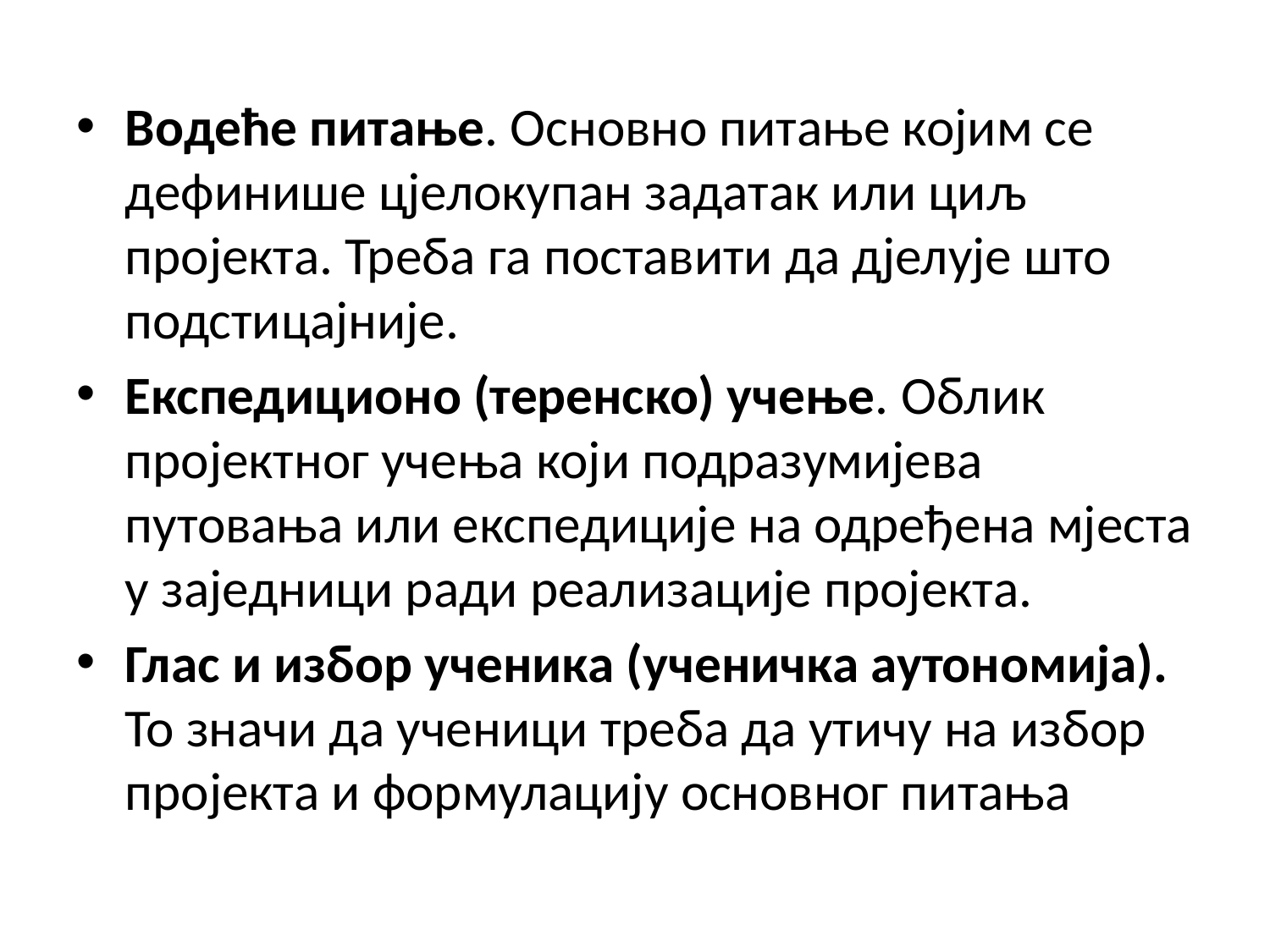

Водеће питање. Основно питање којим се дефинише цјелокупан задатак или циљ пројекта. Треба га поставити да дјелује што подстицајније.
Експедиционо (теренско) учење. Облик пројектног учења који подразумијева путовања или експедиције на одређена мјеста у заједници ради реализације пројекта.
Глас и избор ученика (ученичка аутономија). То значи да ученици треба да утичу на избор пројекта и формулацију основног питања